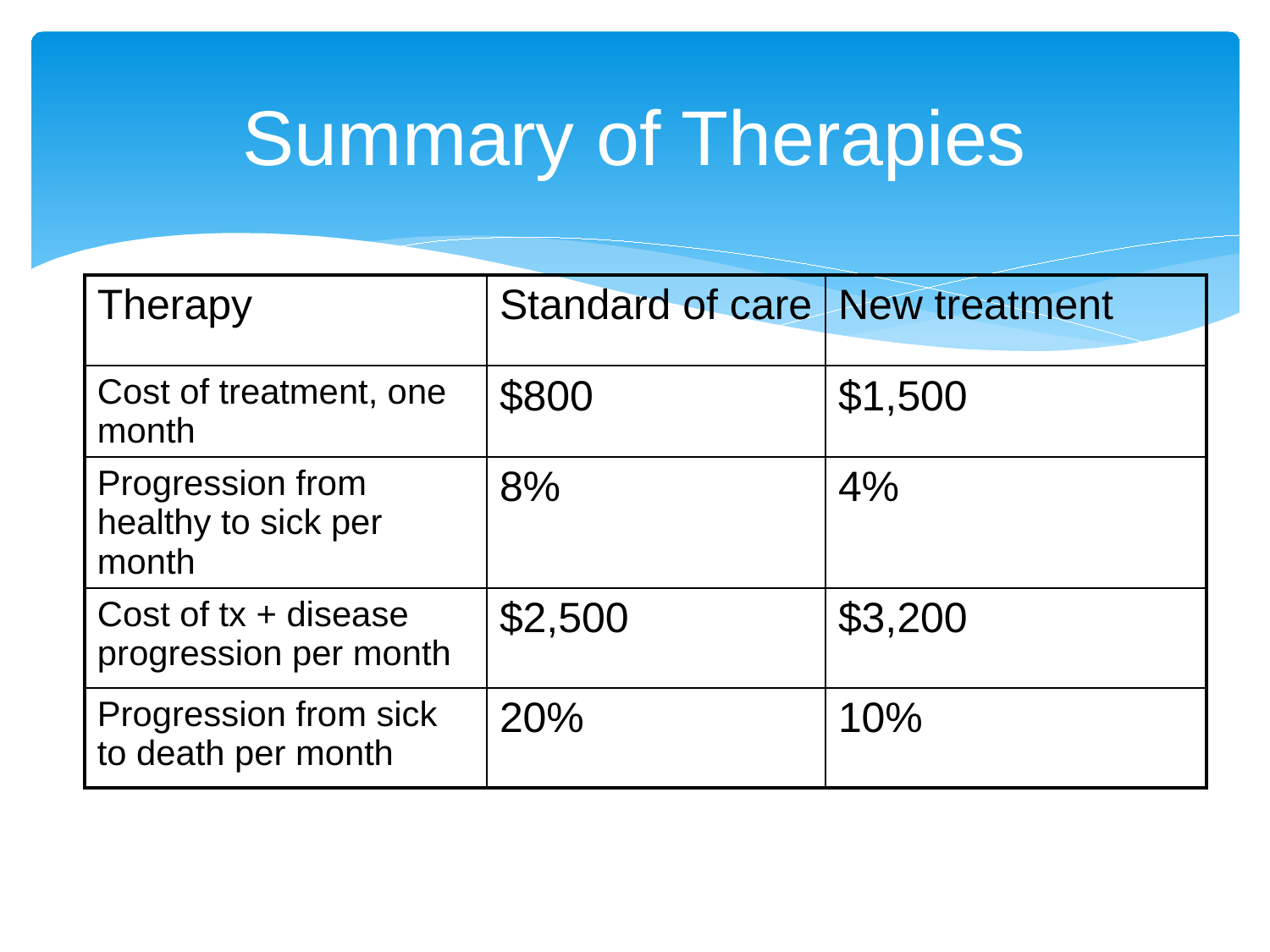

# Summary of Therapies
| Therapy | Standard of care | New treatment |
| --- | --- | --- |
| Cost of treatment, one month | $800 | $1,500 |
| Progression from healthy to sick per month | 8% | 4% |
| Cost of tx + disease progression per month | $2,500 | $3,200 |
| Progression from sick to death per month | 20% | 10% |